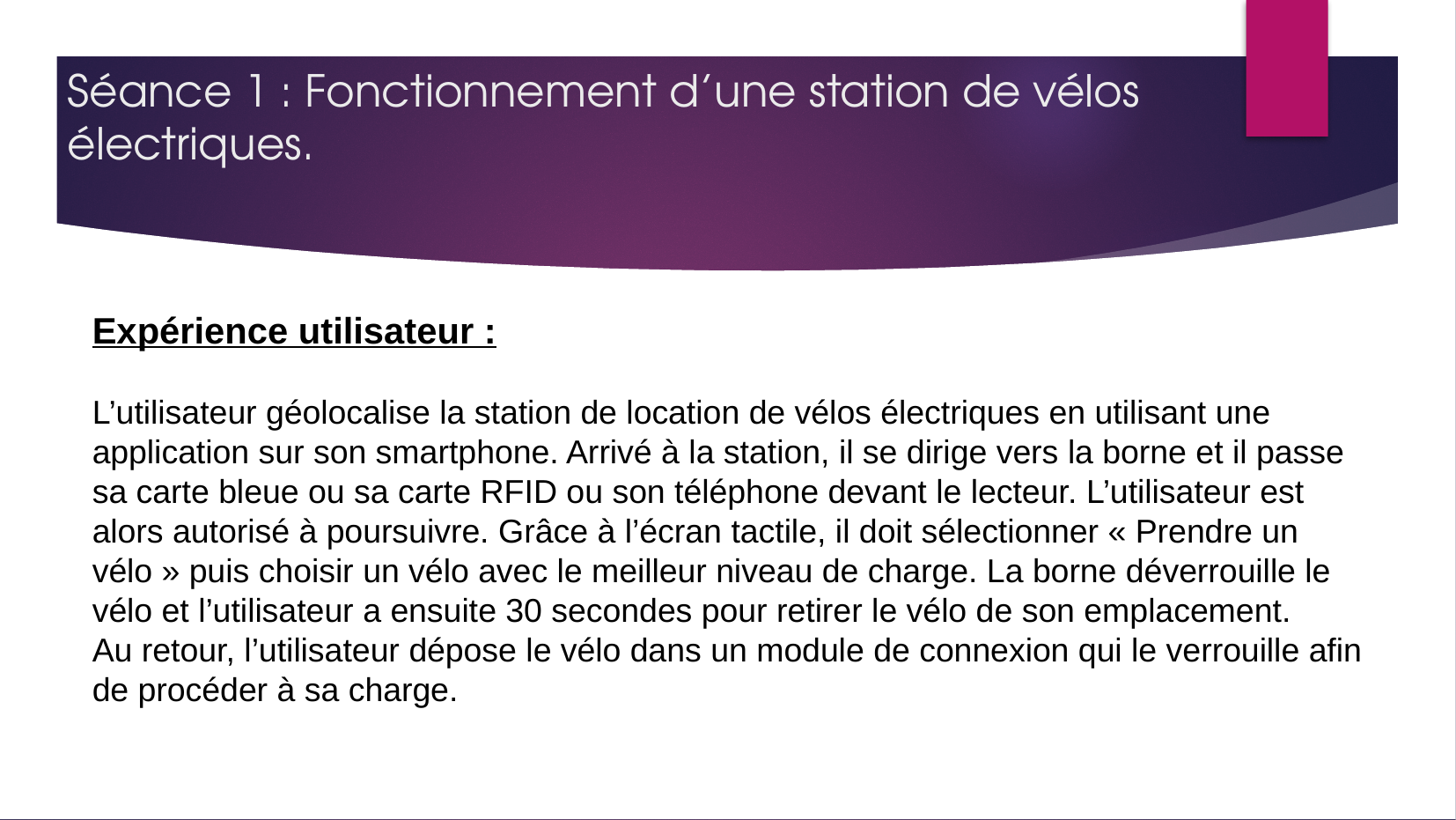

Séance 1 : Fonctionnement d’une station de vélos électriques.

Expérience utilisateur :

L’utilisateur géolocalise la station de location de vélos électriques en utilisant une application sur son smartphone. Arrivé à la station, il se dirige vers la borne et il passe sa carte bleue ou sa carte RFID ou son téléphone devant le lecteur. L’utilisateur est alors autorisé à poursuivre. Grâce à l’écran tactile, il doit sélectionner « Prendre un vélo » puis choisir un vélo avec le meilleur niveau de charge. La borne déverrouille le vélo et l’utilisateur a ensuite 30 secondes pour retirer le vélo de son emplacement.
Au retour, l’utilisateur dépose le vélo dans un module de connexion qui le verrouille afin de procéder à sa charge.